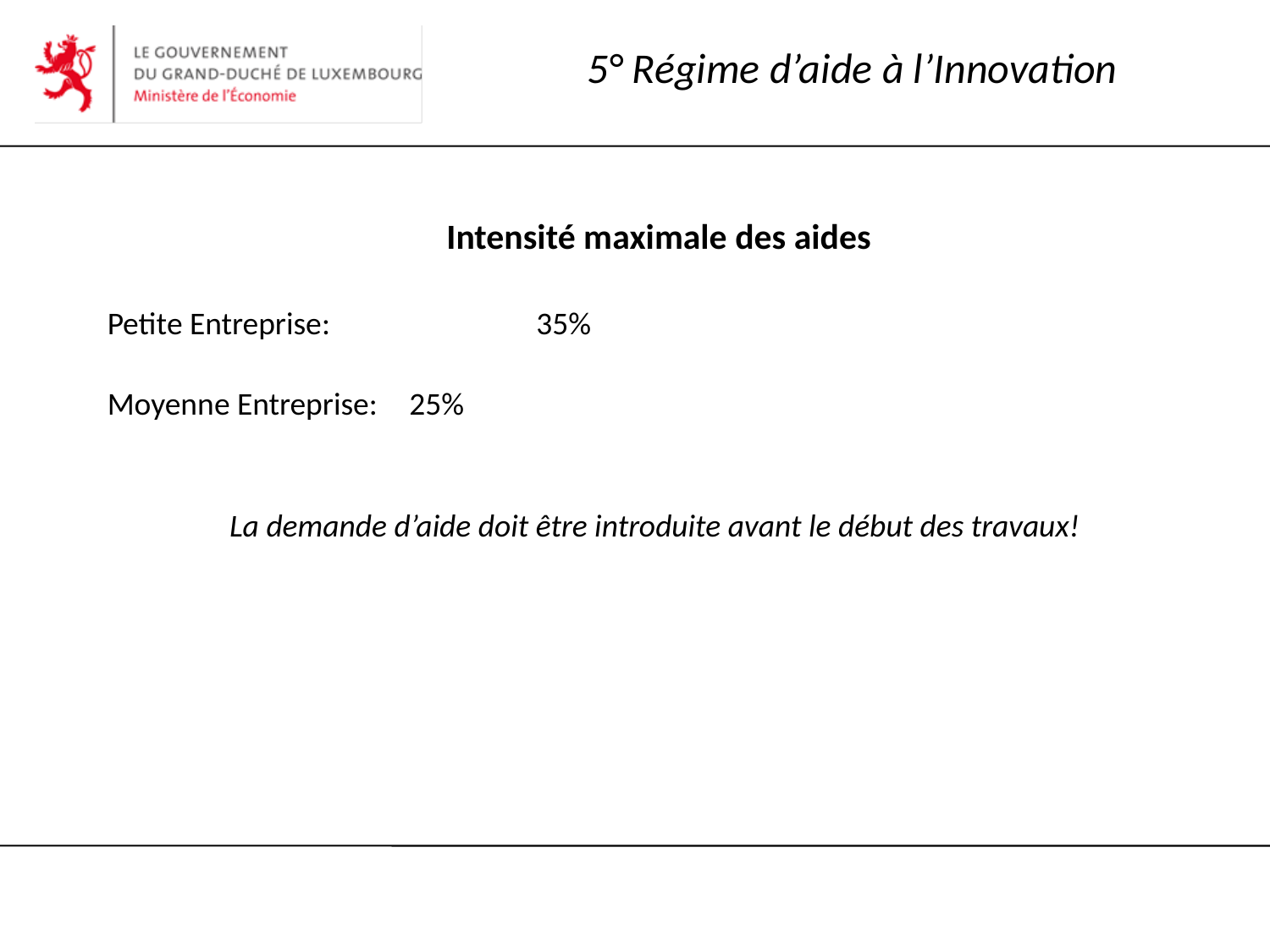

# 5° Régime d’aide à l’Innovation
 Intensité maximale des aides

Petite Entreprise: 		35%

Moyenne Entreprise: 	25%

La demande d’aide doit être introduite avant le début des travaux!